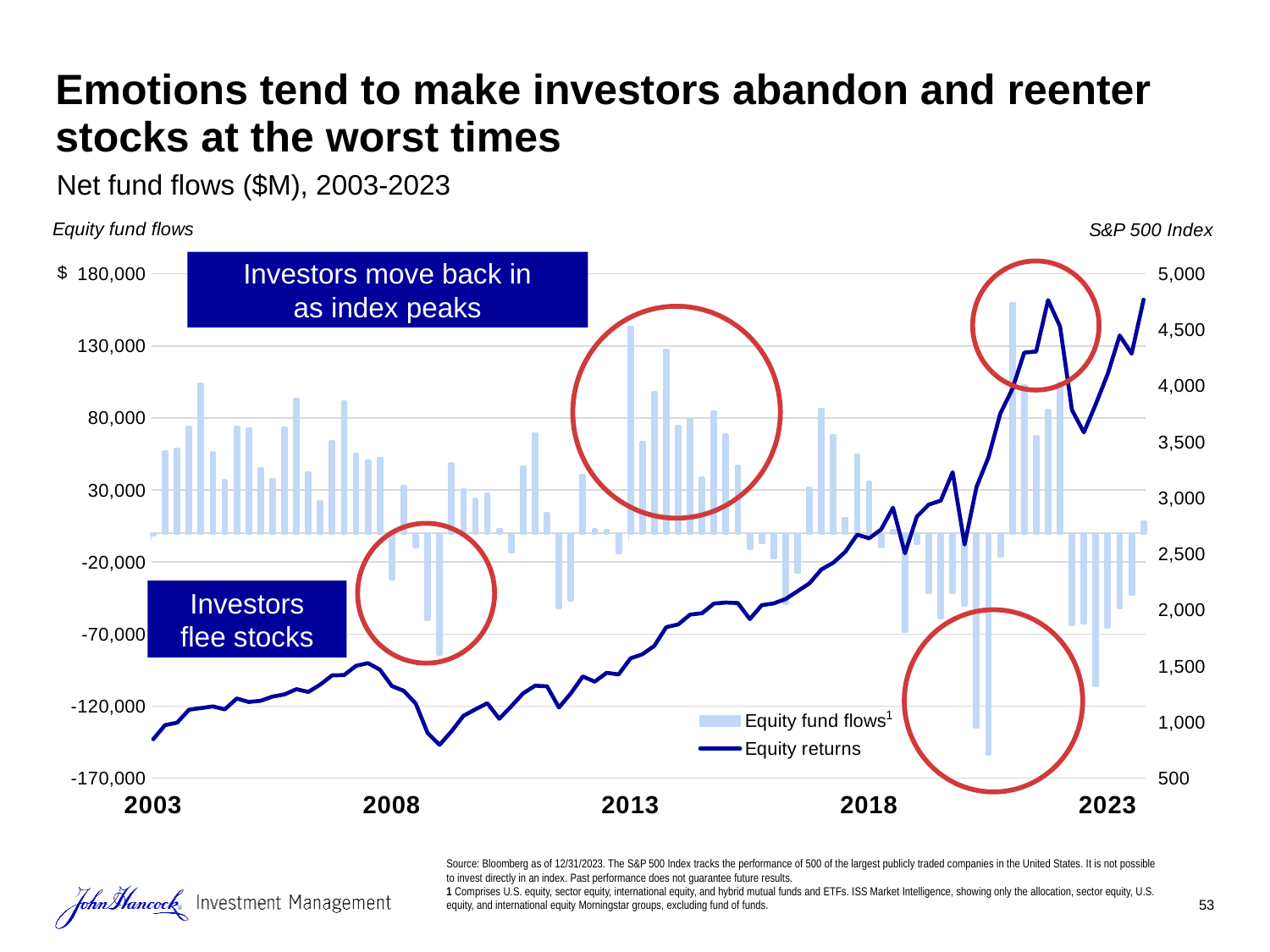

# Emotions tend to make investors abandon and reenter stocks at the worst times
Net fund flows ($M), 2003-2023

### Chart

| Category | Equity fund flows | Equity returns |
|---|---|---|
| 37711 | -1243.99 | 848.18 |
| 37802 | 56466.567 | 974.5 |
| 37894 | 58429.59 | 995.97 |
| 37986 | 73781.639 | 1111.92 |
| 38077 | 103743.307 | 1126.21 |
| 38168 | 56174.168 | 1140.84 |
| 38260 | 36588.435 | 1114.58 |
| 38352 | 73759.607 | 1211.92 |
| 38442 | 72482.635 | 1180.59 |
| 38533 | 45202.991 | 1191.33 |
| 38625 | 37582.458 | 1228.81 |
| 38716 | 73360.69 | 1248.29 |
| 38807 | 92869.957 | 1294.83 |
| 38898 | 42022.537 | 1270.2 |
| 38989 | 21955.41 | 1335.85 |
| 39080 | 63771.94 | 1418.3 |
| 39171 | 91232.566 | 1420.86 |
| 39262 | 55029.763 | 1503.35 |
| 39353 | 50265.141 | 1526.75 |
| 39447 | 51803.766 | 1468.36 |
| 39538 | -31653.232 | 1322.7 |
| 39629 | 32754.459 | 1280.0 |
| 39721 | -9373.828 | 1166.36 |
| 39813 | -60221.957 | 903.25 |
| 39903 | -84077.36 | 797.87 |
| 39994 | 48453.644 | 919.32 |
| 40086 | 30115.269 | 1057.08 |
| 40178 | 24101.984 | 1115.1 |
| 40268 | 27544.862 | 1169.43 |
| 40359 | 2663.878 | 1030.71 |
| 40451 | -13007.422 | 1141.2 |
| 40543 | 45962.962 | 1257.64 |
| 40633 | 69236.216 | 1325.83 |
| 40724 | 13626.828 | 1320.64 |
| 40816 | -51762.492 | 1131.42 |
| 40907 | -46350.748 | 1257.61 |
| 40998 | 40186.524 | 1408.47 |
| 41089 | 2823.531 | 1362.16 |
| 41180 | 1891.085 | 1440.67 |
| 41274 | -13639.224 | 1426.19 |
| 41362 | 143035.717 | 1569.19 |
| 41453 | 63414.78 | 1606.28 |
| 41547 | 97564.381 | 1681.55 |
| 41639 | 127436.28 | 1848.36 |
| 41729 | 74489.708 | 1872.34 |
| 41820 | 79624.571 | 1960.23 |
| 41912 | 38617.476 | 1972.29 |
| 42004 | 84266.187 | 2058.9 |
| 42094 | 68392.115 | 2067.89 |
| 42185 | 47034.343 | 2063.11 |
| 42277 | -10503.157 | 1920.03 |
| 42369 | -6654.514 | 2043.94 |
| 42460 | -17424.607 | 2059.74 |
| 42551 | -48836.615 | 2098.86 |
| 42643 | -26937.788 | 2168.27 |
| 42734 | 31331.264 | 2238.83 |
| 42825 | 86355.238 | 2362.72 |
| 42916 | 67752.219 | 2423.41 |
| 43007 | 10215.673 | 2519.36 |
| 43098 | 54648.045 | 2673.61 |
| 43189 | 35742.529 | 2640.87 |
| 43280 | -9328.133 | 2718.37 |
| 43371 | 2363.739 | 2913.98 |
| 43465 | -68321.452 | 2506.85 |
| 43553 | -7085.154 | 2834.4 |
| 43644 | -41433.743 | 2941.76 |
| 43738 | -58657.942 | 2976.74 |
| 43830 | -41180.034 | 3230.78 |
| 43921 | -49962.499 | 2584.59 |
| 44012 | -134347.094 | 3100.29 |
| 44104 | -153607.762 | 3363.0 |
| 44196 | -15993.498 | 3756.07 |
| 44286 | 159688.727 | 3972.89 |
| 44377 | 102336.872 | 4297.5 |
| 44469 | 67487.908 | 4307.54 |
| 44561 | 85440.757 | 4766.18 |
| 44651 | 104293.771 | 4530.41 |
| 44742 | -63744.908 | 3785.38 |
| 44834 | -62136.434 | 3585.62 |
| 44926 | -105829.652 | 3839.5 |
| 45016 | -65385.0 | 4109.31 |
| 45107 | -51842.0 | 4450.38 |
| 45199 | -42658.0 | 4288.05 |
| 45291 | 7971.0 | 4769.83 |
Investors move back in
as index peaks
$

Investors flee stocks

1
Source: Bloomberg as of 12/31/2023. The S&P 500 Index tracks the performance of 500 of the largest publicly traded companies in the United States. It is not possible to invest directly in an index. Past performance does not guarantee future results.
1 Comprises U.S. equity, sector equity, international equity, and hybrid mutual funds and ETFs. ISS Market Intelligence, showing only the allocation, sector equity, U.S. equity, and international equity Morningstar groups, excluding fund of funds.
53